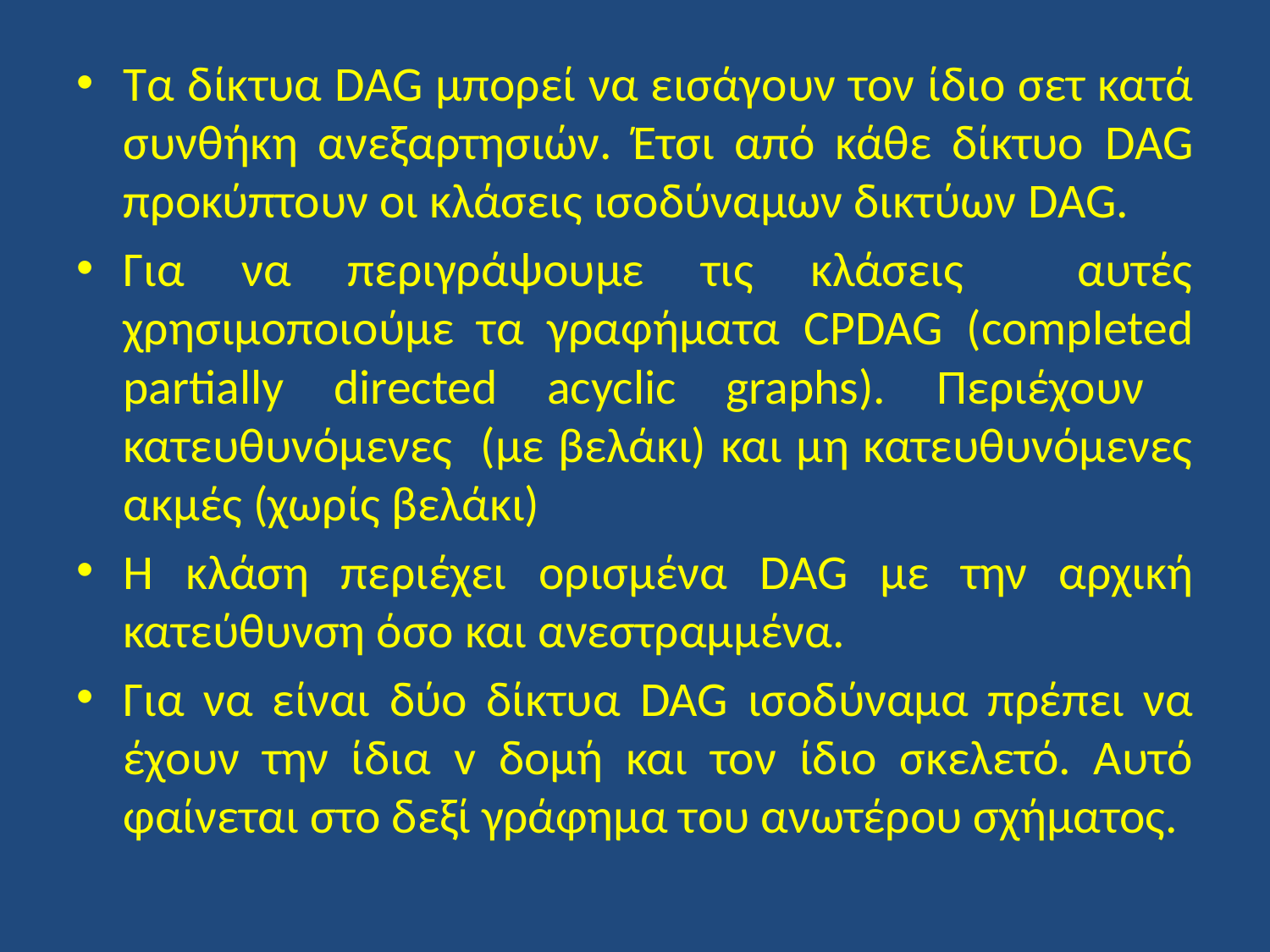

Τα δίκτυα DAG μπορεί να εισάγουν τον ίδιο σετ κατά συνθήκη ανεξαρτησιών. Έτσι από κάθε δίκτυο DAG προκύπτουν οι κλάσεις ισοδύναμων δικτύων DAG.
Για να περιγράψουμε τις κλάσεις  αυτές χρησιμοποιούμε τα γραφήματα CPDAG (completed partially directed acyclic graphs). Περιέχουν  κατευθυνόμενες  (με βελάκι) και μη κατευθυνόμενες ακμές (χωρίς βελάκι)
Η κλάση περιέχει ορισμένα DAG με την αρχική κατεύθυνση όσο και ανεστραμμένα.
Για να είναι δύο δίκτυα DAG ισοδύναμα πρέπει να έχουν την ίδια v δομή και τον ίδιο σκελετό. Αυτό φαίνεται στο δεξί γράφημα του ανωτέρου σχήματος.